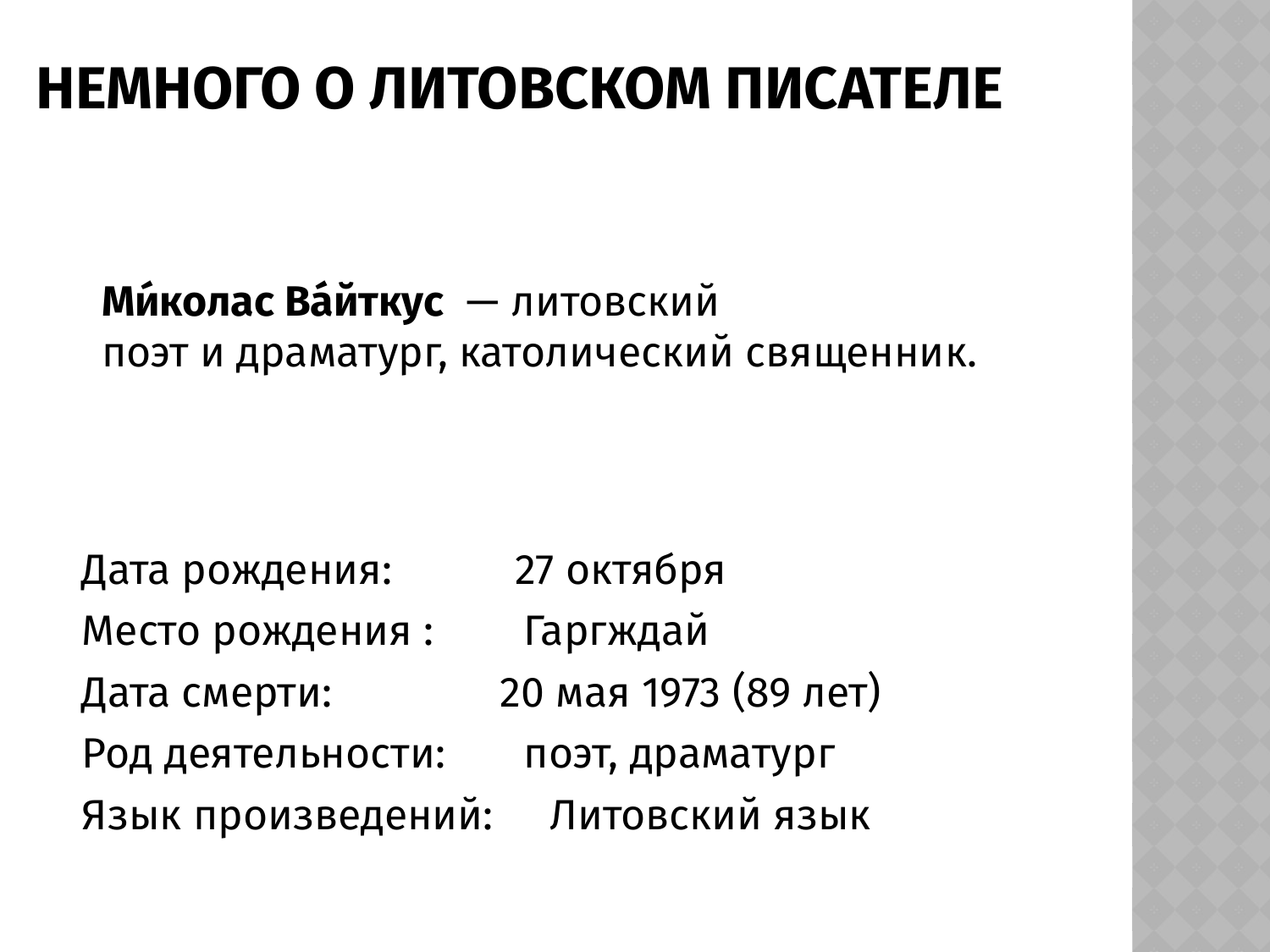

# Немного о литовском писателе
Ми́колас Ва́йткус  — литовский поэт и драматург, католический священник.
Дата рождения:           27 октября
Место рождения :        Гаргждай
Дата смерти:               20 мая 1973 (89 лет)
Род деятельности:       поэт, драматург
Язык произведений:     Литовский язык